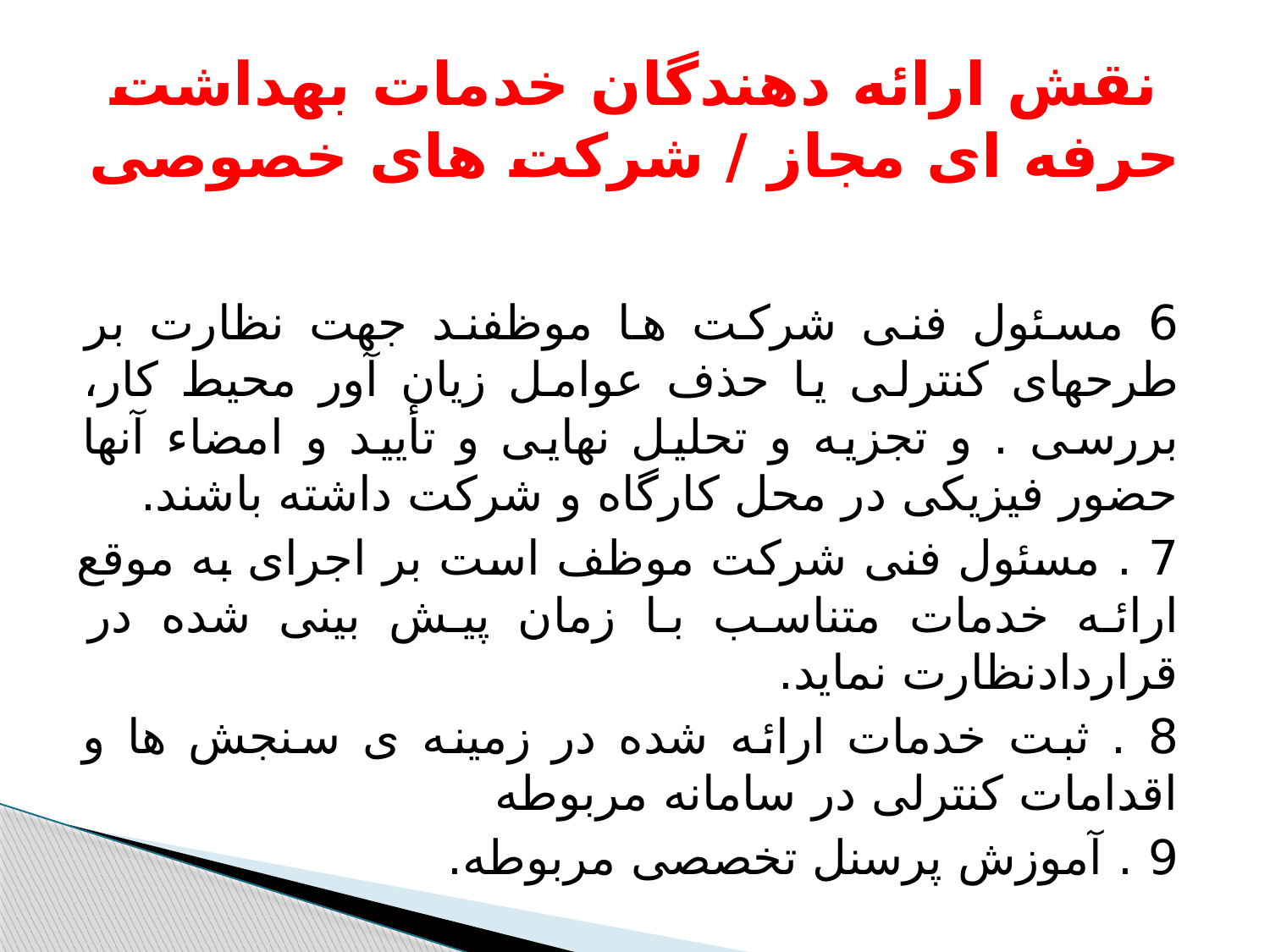

# نقش ارائه دهندگان خدمات بهداشت حرفه ای مجاز / شرکت های خصوصی
6 مسئول فنی شرکت ها موظفند جهت نظارت بر طرحهای کنترلی یا حذف عوامل زیان آور محیط کار، بررسی . و تجزیه و تحلیل نهایی و تأیید و امضاء آنها حضور فیزیکی در محل کارگاه و شرکت داشته باشند.
7 . مسئول فنی شرکت موظف است بر اجرای به موقع ارائه خدمات متناسب با زمان پیش بینی شده در قراردادنظارت نماید.
8 . ثبت خدمات ارائه شده در زمینه ی سنجش ها و اقدامات کنترلی در سامانه مربوطه
9 . آموزش پرسنل تخصصی مربوطه.